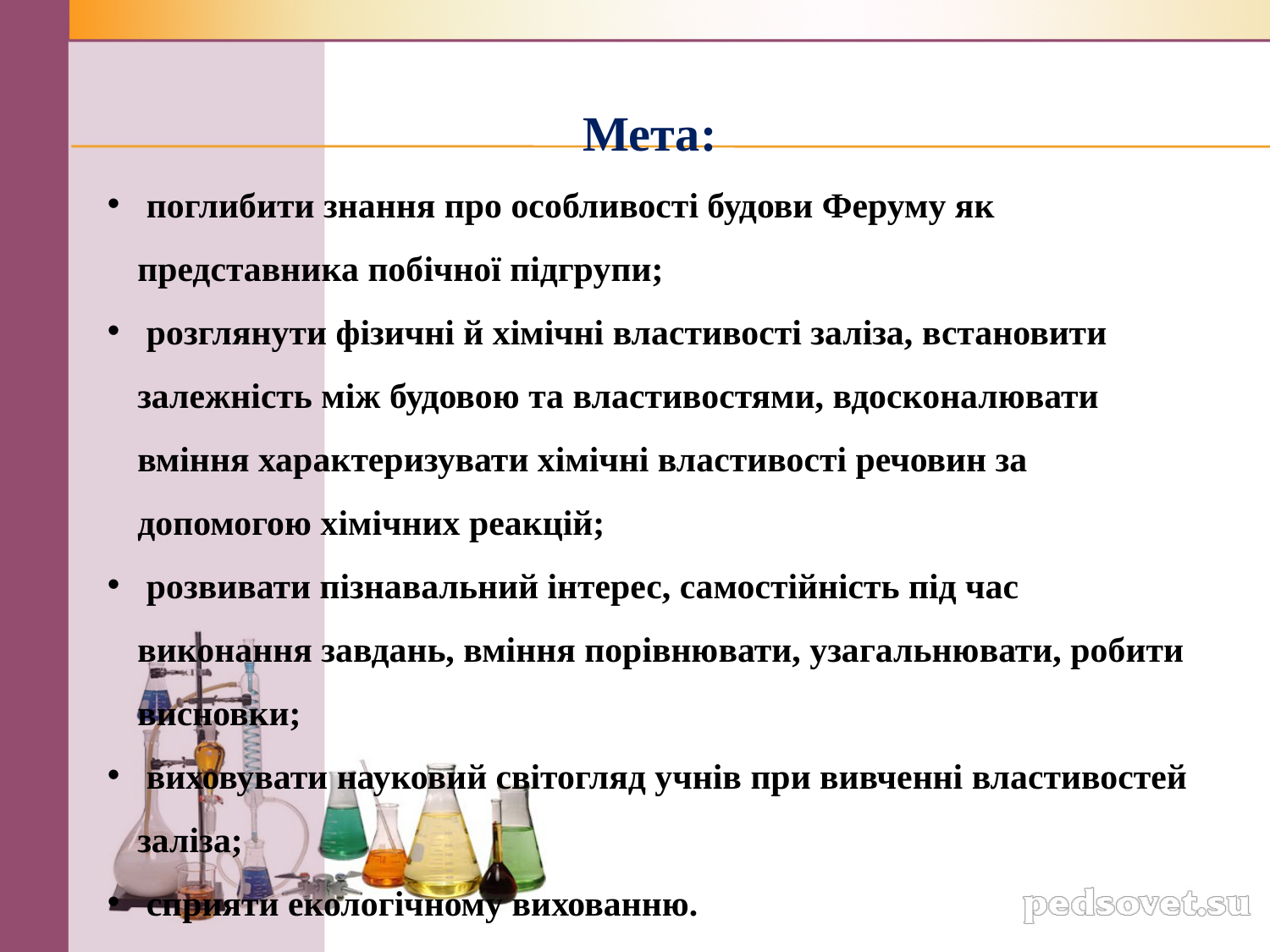

Мета:
 поглибити знання про особливості будови Феруму як представника побічної підгрупи;
 розглянути фізичні й хімічні властивості заліза, встановити залежність між будовою та властивостями, вдосконалювати вміння характеризувати хімічні властивості речовин за допомогою хімічних реакцій;
 розвивати пізнавальний інтерес, самостійність під час виконання завдань, вміння порівнювати, узагальнювати, робити висновки;
 виховувати науковий світогляд учнів при вивченні властивостей заліза;
 сприяти екологічному вихованню.